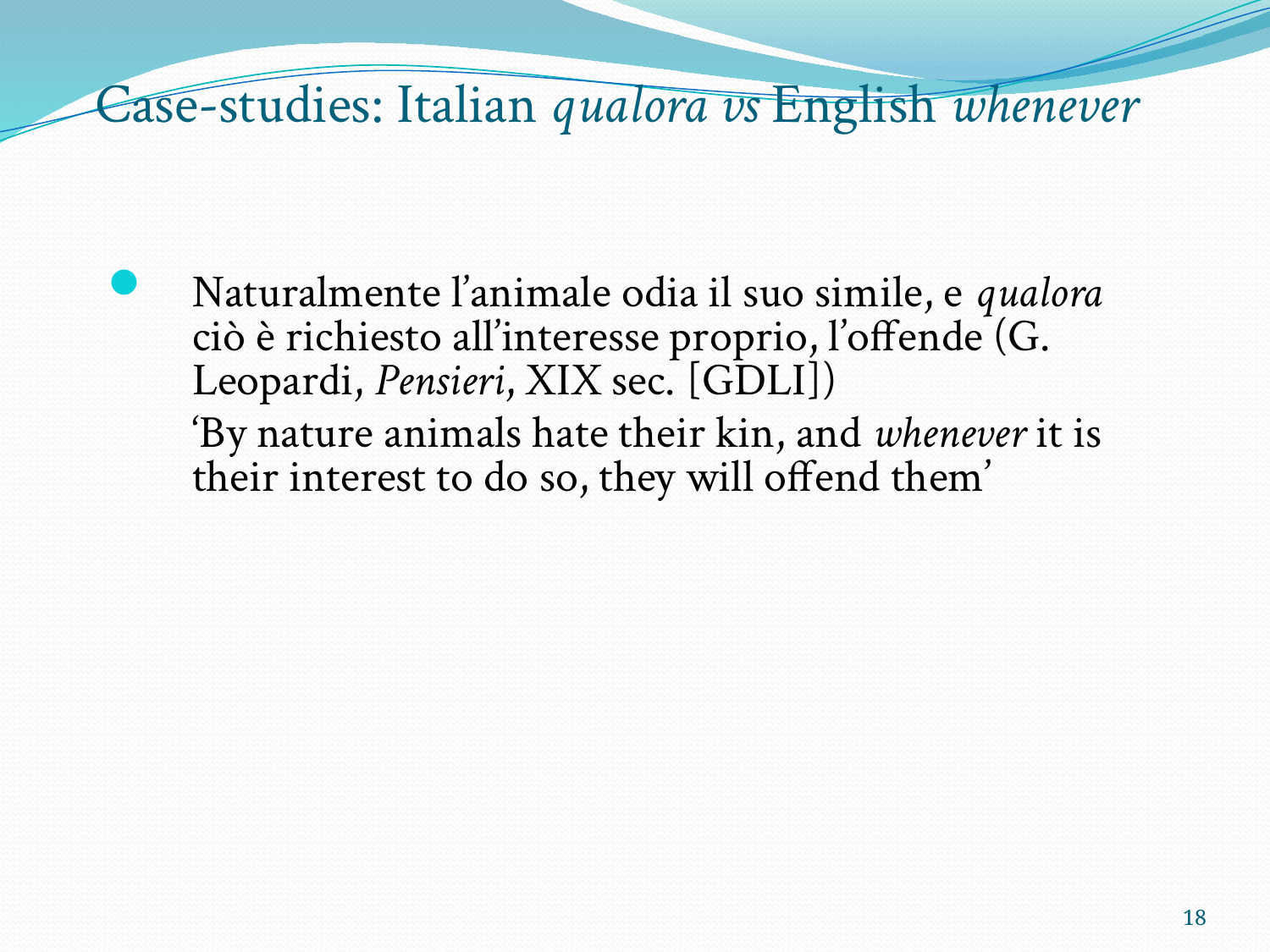

# Case-studies: Italian qualora vs English whenever

Naturalmente l’animale odia il suo simile, e qualora ciò è richiesto all’interesse proprio, l’offende (G. Leopardi, Pensieri, XIX sec. [GDLI])
	‘By nature animals hate their kin, and whenever it is their interest to do so, they will offend them’

18